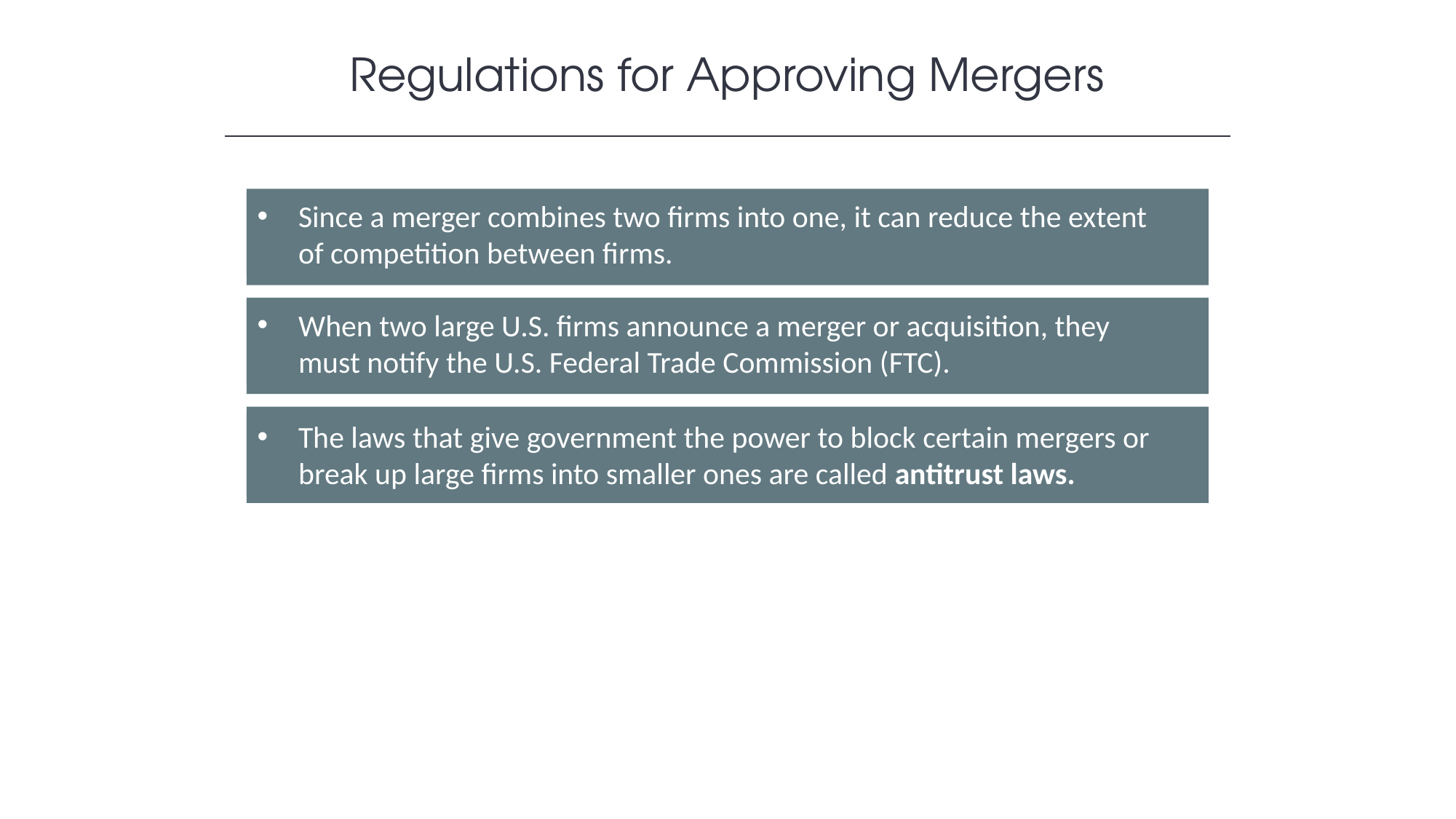

Regulations for Approving Mergers

Since a merger combines two firms into one, it can reduce the extent of competition between firms.

When two large U.S. firms announce a merger or acquisition, they must notify the U.S. Federal Trade Commission (FTC).

The laws that give government the power to block certain mergers or break up large firms into smaller ones are called antitrust laws.